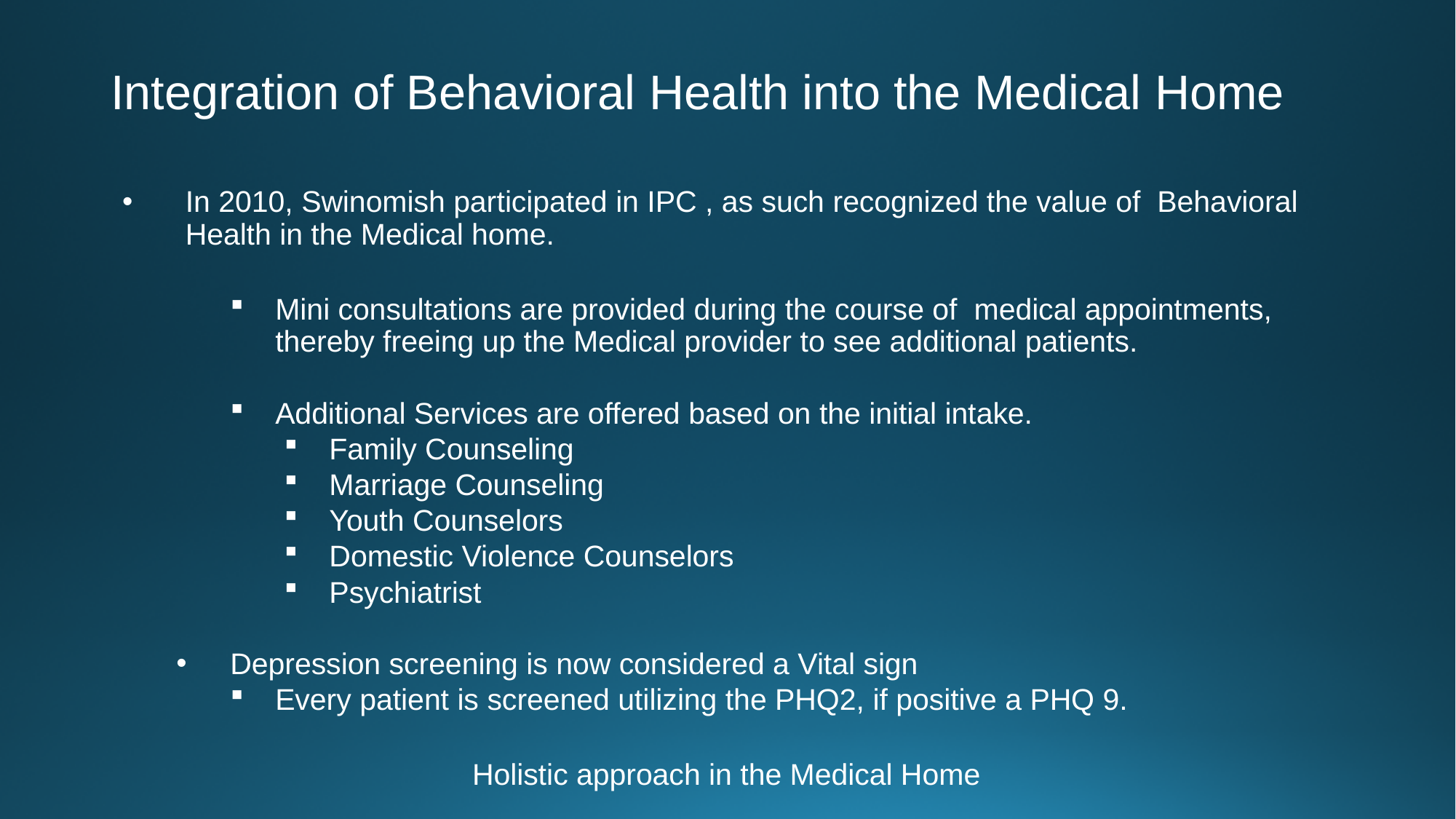

# Integration of Behavioral Health into the Medical Home

In 2010, Swinomish participated in IPC , as such recognized the value of  Behavioral Health in the Medical home.

Mini consultations are provided during the course of  medical appointments, thereby freeing up the Medical provider to see additional patients.

Additional Services are offered based on the initial intake.
Family Counseling
Marriage Counseling
Youth Counselors
Domestic Violence Counselors
Psychiatrist

Depression screening is now considered a Vital sign
Every patient is screened utilizing the PHQ2, if positive a PHQ 9.

 Holistic approach in the Medical Home